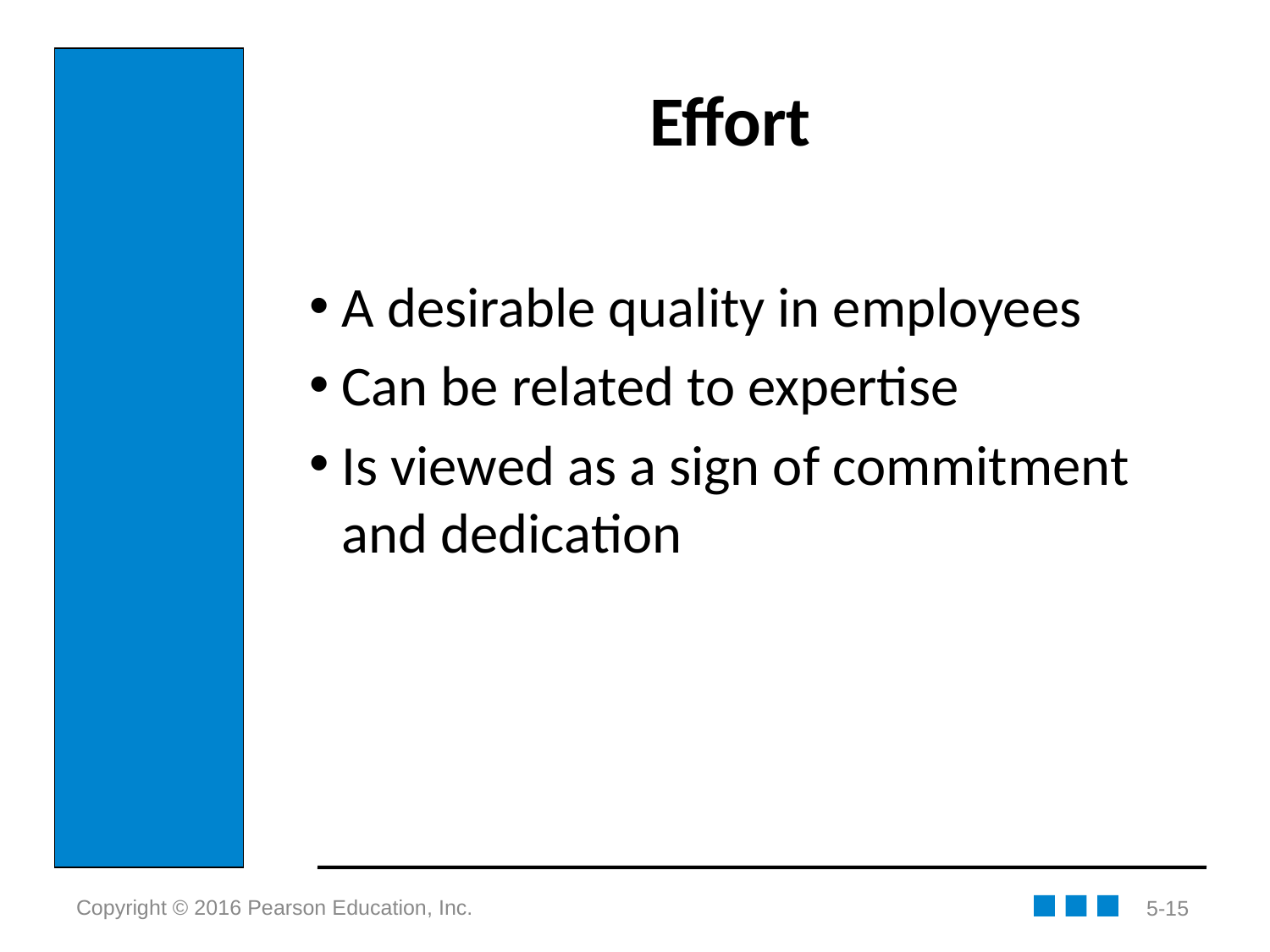

# Effort

A desirable quality in employees
Can be related to expertise
Is viewed as a sign of commitment and dedication

5-15
Copyright © 2016 Pearson Education, Inc.